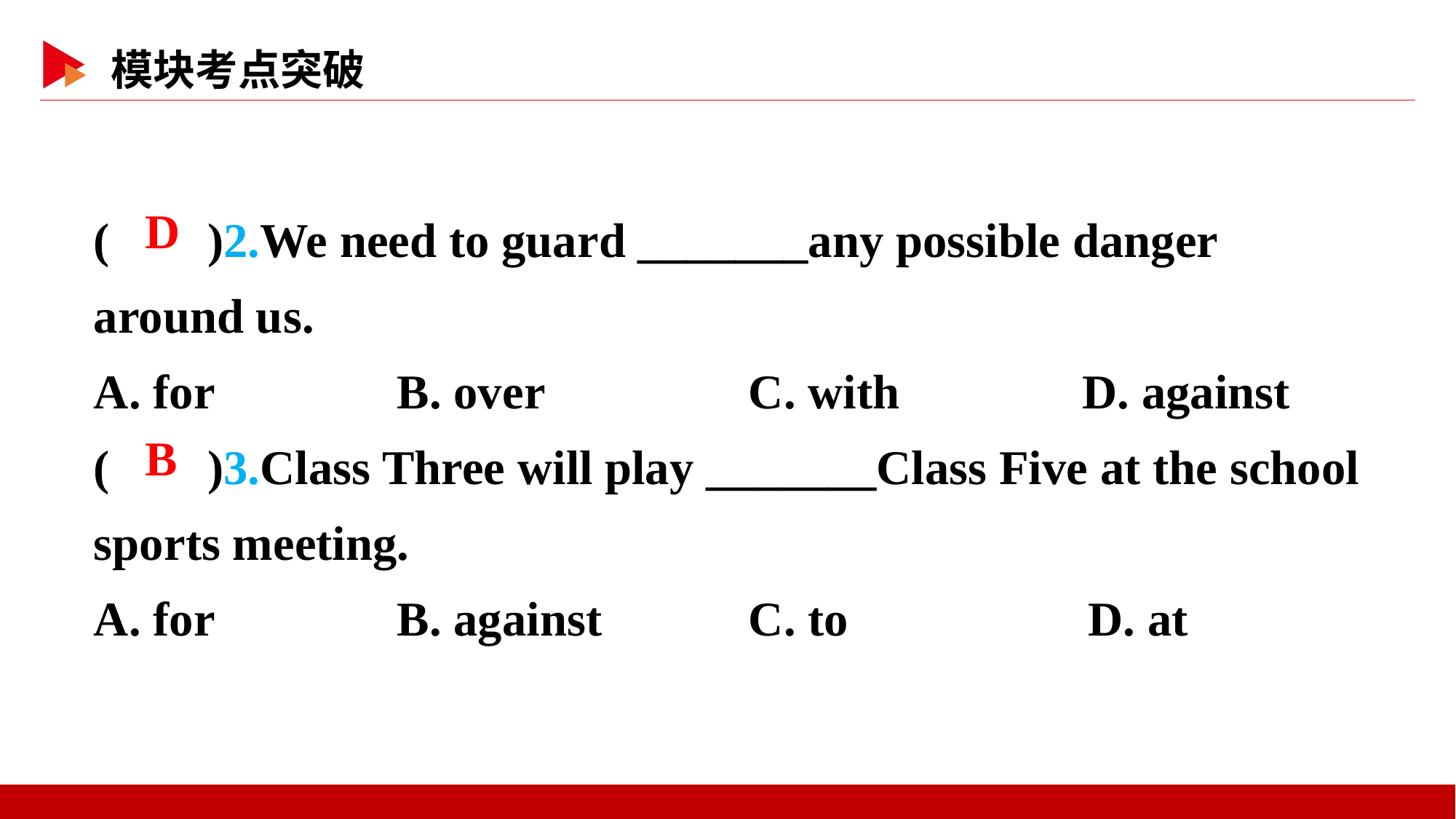

(        )2.We need to guard _______any possible danger around us.
A. for               B. over		C. with               D. against
(        )3.Class Three will play _______Class Five at the school sports meeting.
A. for               B. against		C. to              	 D. at
   D
   B